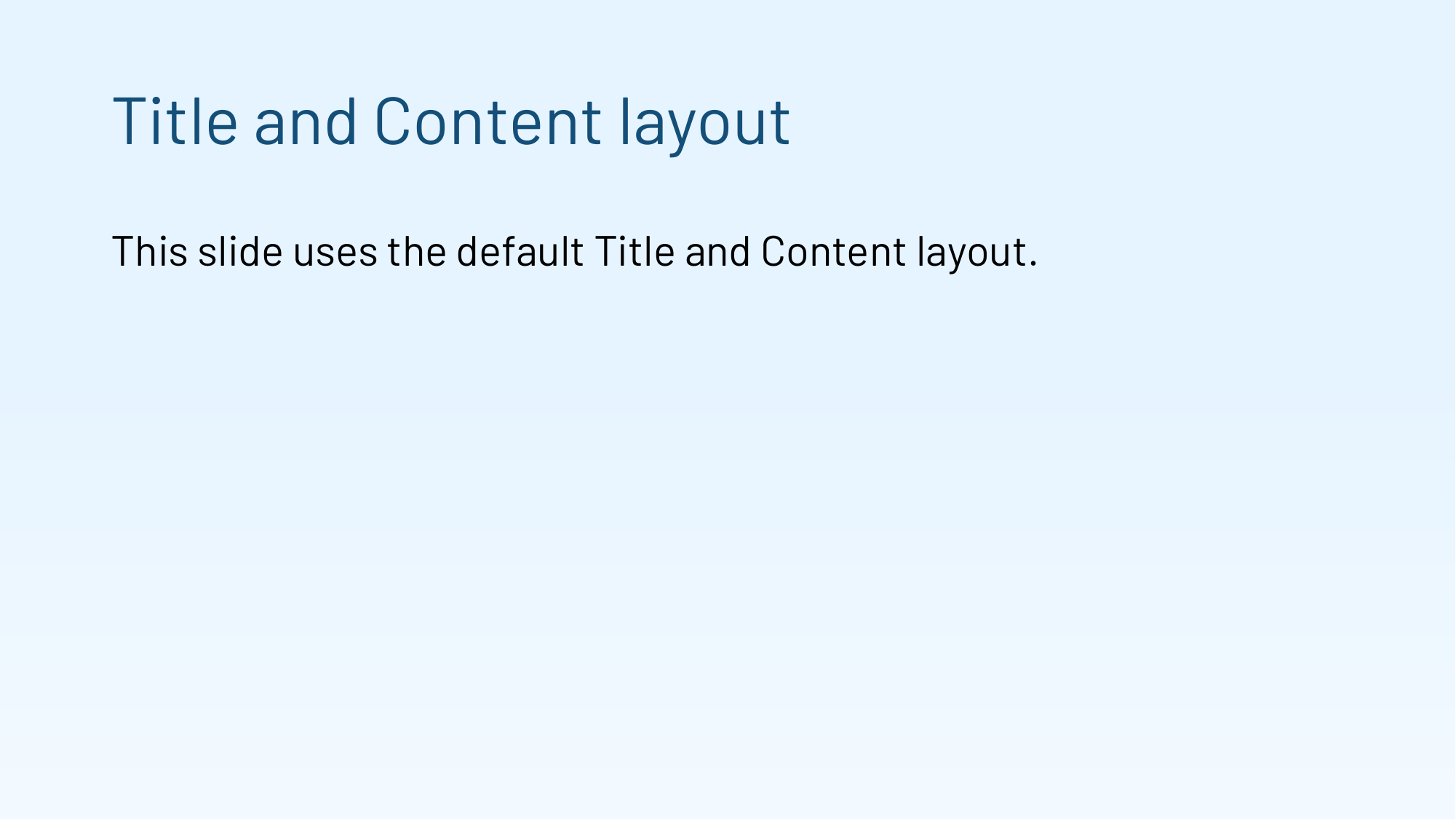

# Title and Content layout
This slide uses the default Title and Content layout.